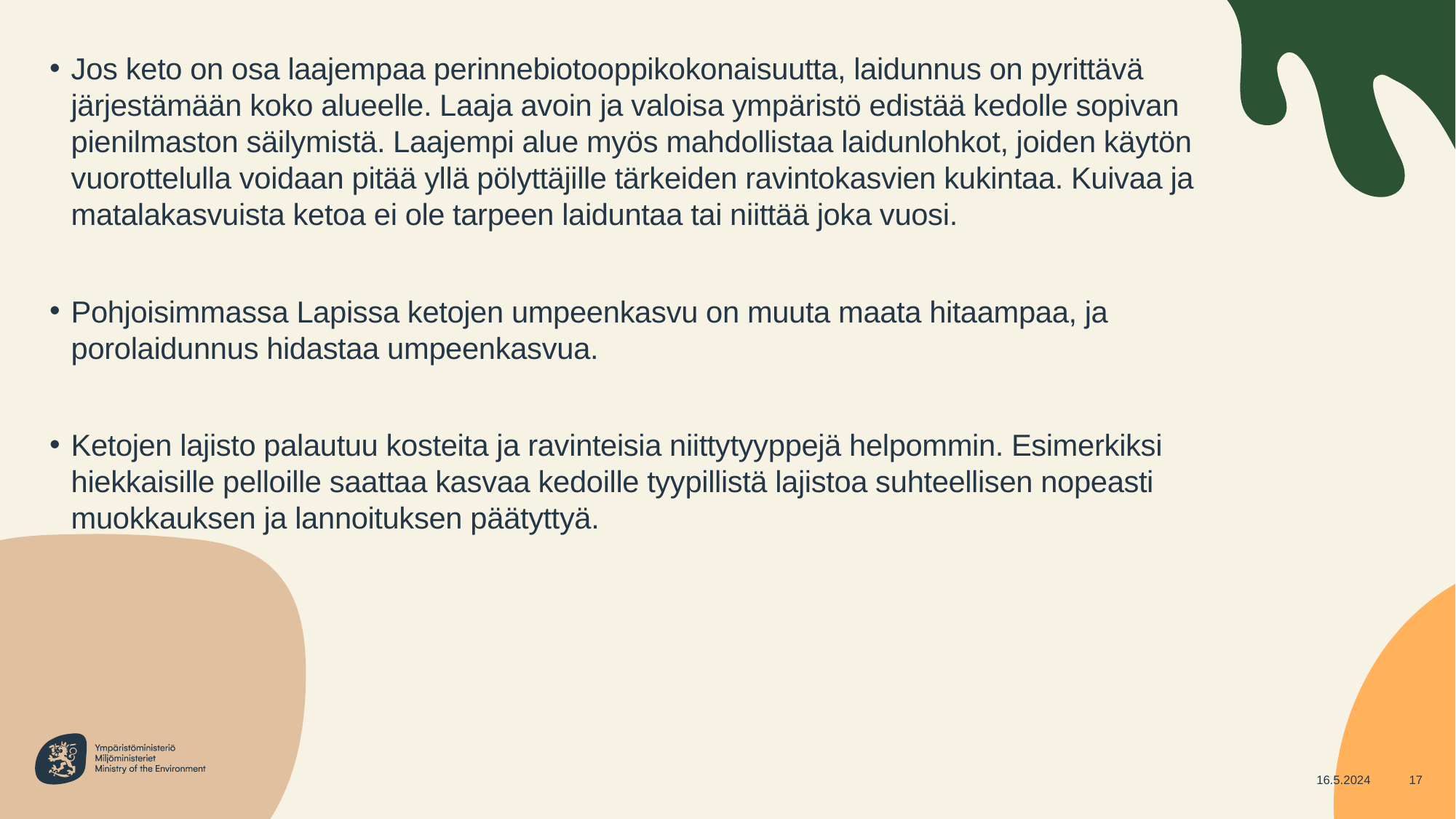

Jos keto on osa laajempaa perinnebiotooppikokonaisuutta, laidunnus on pyrittävä järjestämään koko alueelle. Laaja avoin ja valoisa ympäristö edistää kedolle sopivan pienilmaston säilymistä. Laajempi alue myös mahdollistaa laidunlohkot, joiden käytön vuorottelulla voidaan pitää yllä pölyttäjille tärkeiden ravintokasvien kukintaa. Kuivaa ja matalakasvuista ketoa ei ole tarpeen laiduntaa tai niittää joka vuosi.

Pohjoisimmassa Lapissa ketojen umpeenkasvu on muuta maata hitaampaa, ja porolaidunnus hidastaa umpeenkasvua.

Ketojen lajisto palautuu kosteita ja ravinteisia niittytyyppejä helpommin. Esimerkiksi hiekkaisille pelloille saattaa kasvaa kedoille tyypillistä lajistoa suhteellisen nopeasti muokkauksen ja lannoituksen päätyttyä.
16.5.2024
17